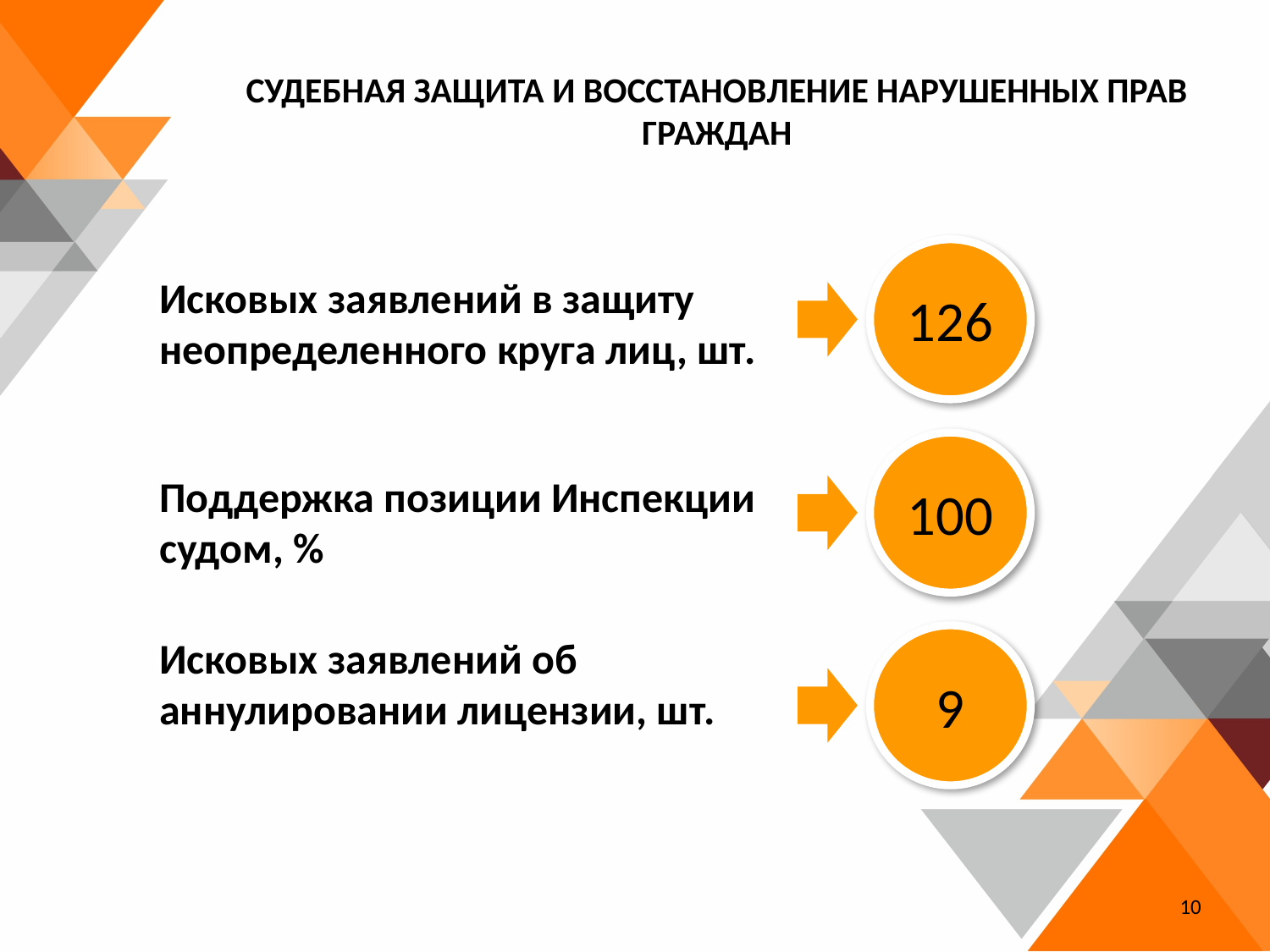

СУДЕБНАЯ ЗАЩИТА И ВОССТАНОВЛЕНИЕ НАРУШЕННЫХ ПРАВ ГРАЖДАН
126
Исковых заявлений в защиту неопределенного круга лиц, шт.

100
Поддержка позиции Инспекции судом, %

Исковых заявлений об аннулировании лицензии, шт.
9

10